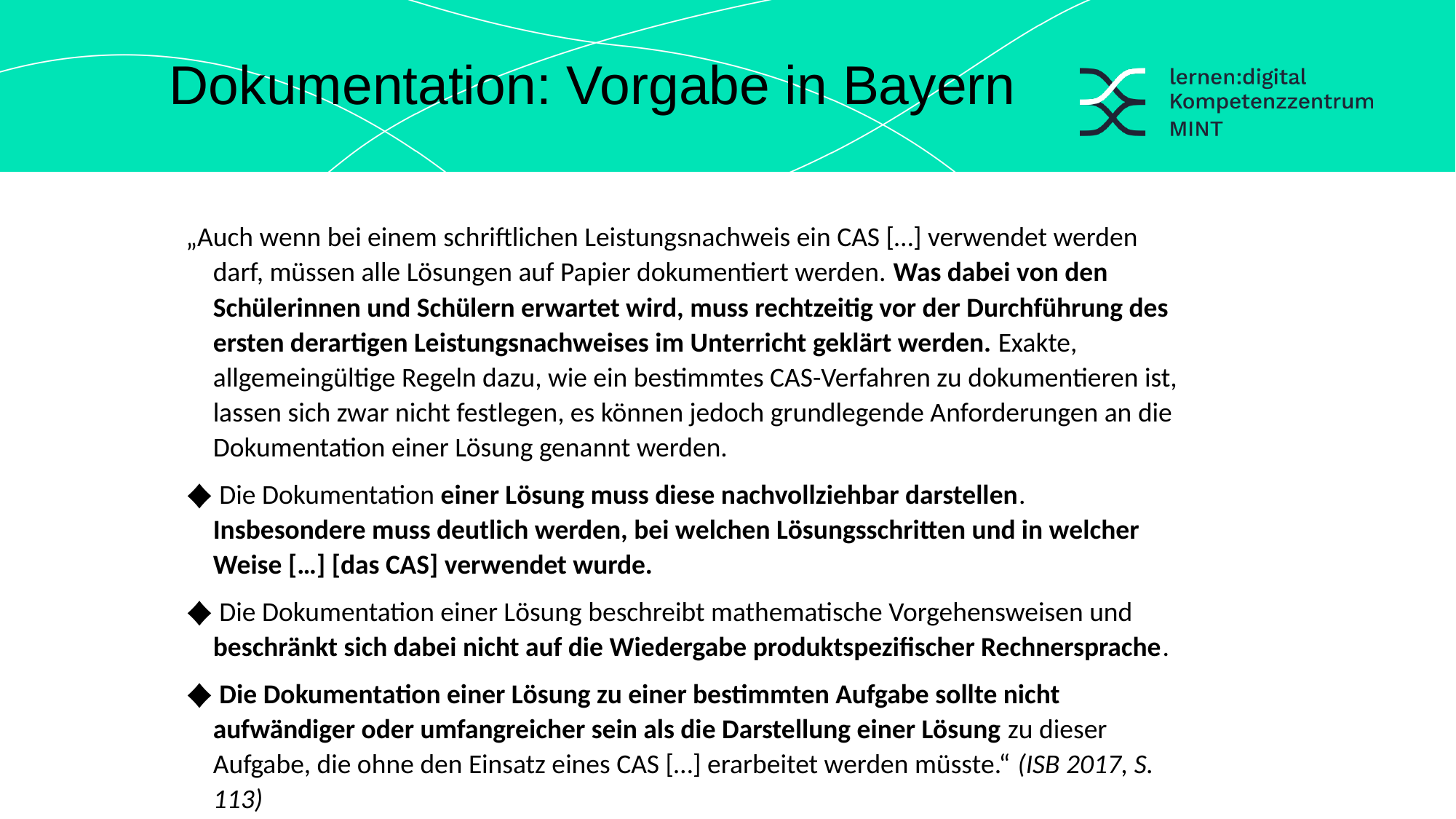

Dokumentation: Vorgabe in Bayern
„Auch wenn bei einem schriftlichen Leistungsnachweis ein CAS […] verwendet werden darf, müssen alle Lösungen auf Papier dokumentiert werden. Was dabei von den Schülerinnen und Schülern erwartet wird, muss rechtzeitig vor der Durchführung des ersten derartigen Leistungsnachweises im Unterricht geklärt werden. Exakte, allgemeingültige Regeln dazu, wie ein bestimmtes CAS-Verfahren zu dokumentieren ist, lassen sich zwar nicht festlegen, es können jedoch grundlegende Anforderungen an die Dokumentation einer Lösung genannt werden.
♦ Die Dokumentation einer Lösung muss diese nachvollziehbar darstellen. Insbesondere muss deutlich werden, bei welchen Lösungsschritten und in welcher Weise […] [das CAS] verwendet wurde.
♦ Die Dokumentation einer Lösung beschreibt mathematische Vorgehensweisen und beschränkt sich dabei nicht auf die Wiedergabe produktspezifischer Rechnersprache.
♦ Die Dokumentation einer Lösung zu einer bestimmten Aufgabe sollte nicht aufwändiger oder umfangreicher sein als die Darstellung einer Lösung zu dieser Aufgabe, die ohne den Einsatz eines CAS […] erarbeitet werden müsste.“ (ISB 2017, S. 113)